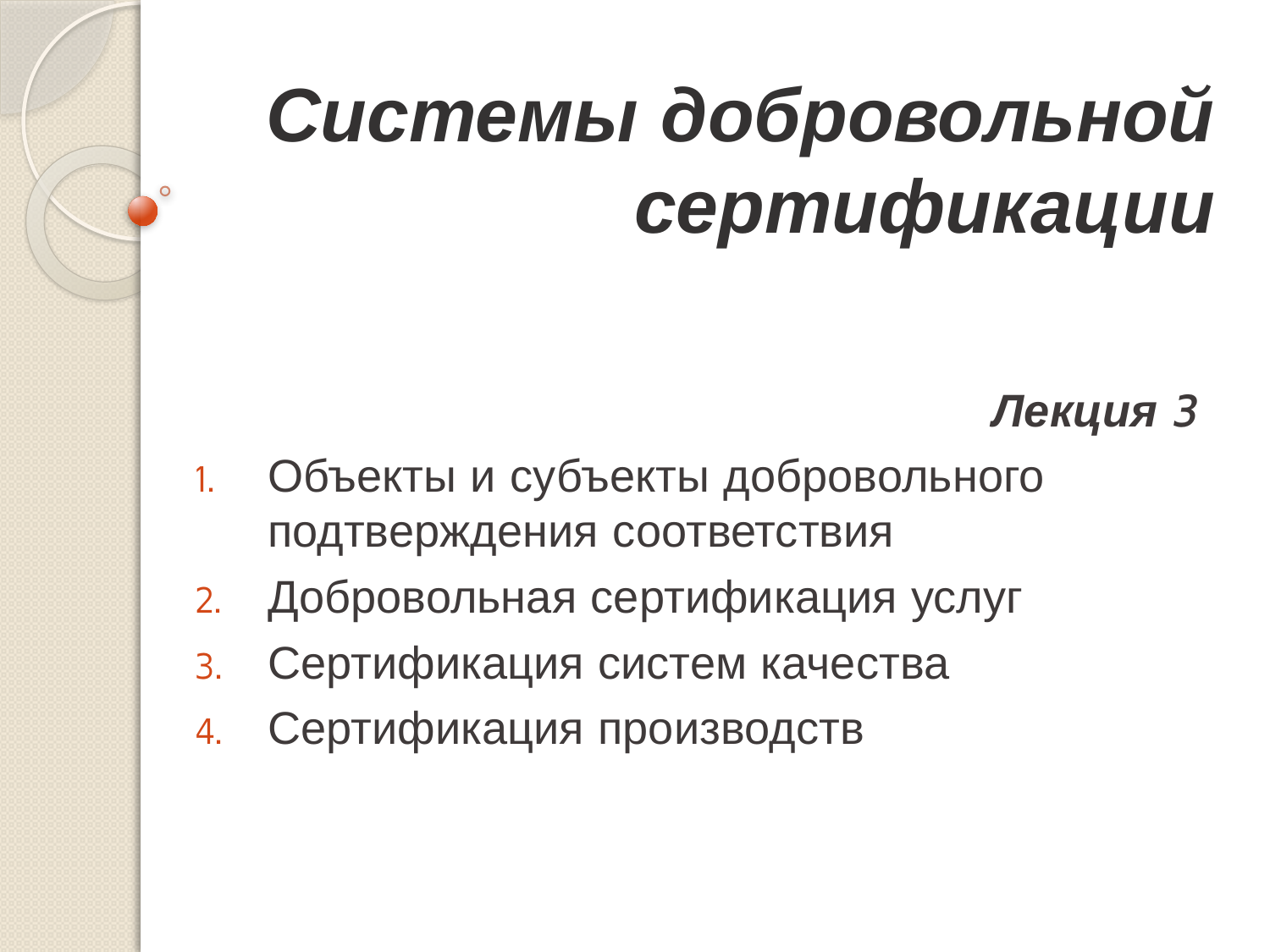

# Системы добровольной сертификации
Лекция 3
Объекты и субъекты добровольного подтверждения соответствия
Добровольная сертификация услуг
Сертификация систем качества
Сертификация производств